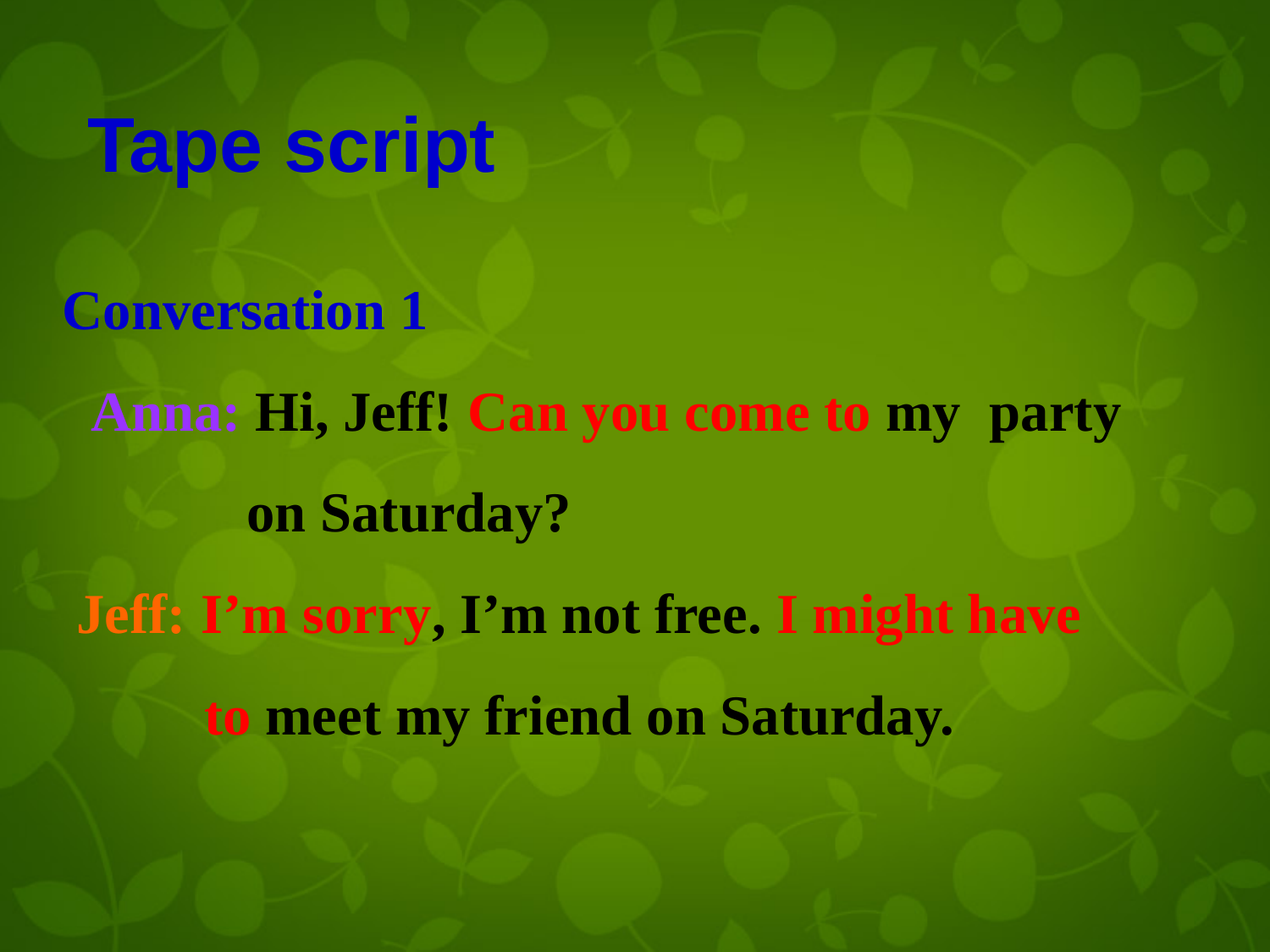

Tape script
  Conversation 1
    Anna: Hi, Jeff! Can you come to my  party
               on Saturday?
   Jeff: I’m sorry, I’m not free. I might have
            to meet my friend on Saturday.